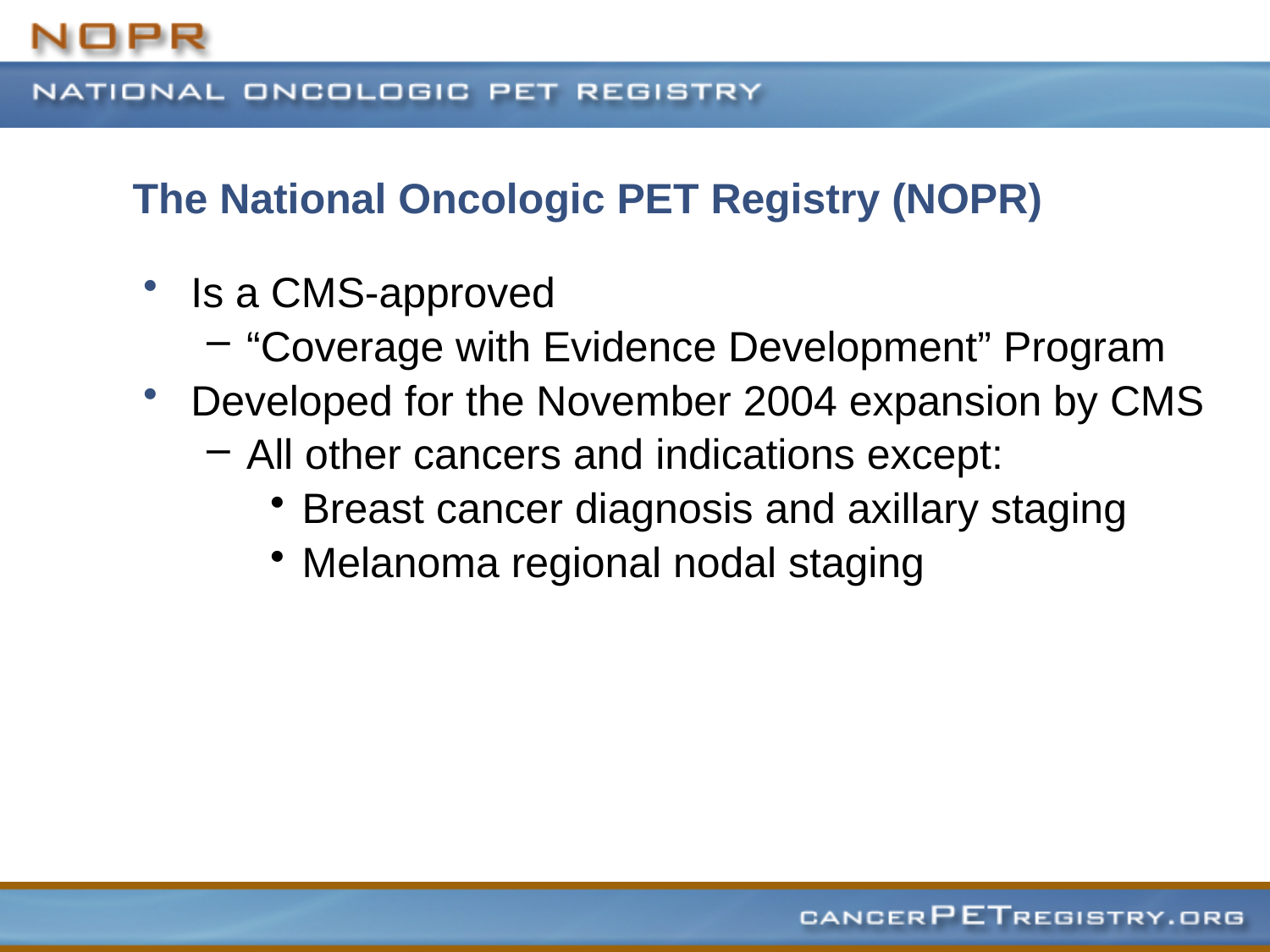

# The National Oncologic PET Registry (NOPR)
Is a CMS-approved
“Coverage with Evidence Development” Program
Developed for the November 2004 expansion by CMS
All other cancers and indications except:
Breast cancer diagnosis and axillary staging
Melanoma regional nodal staging